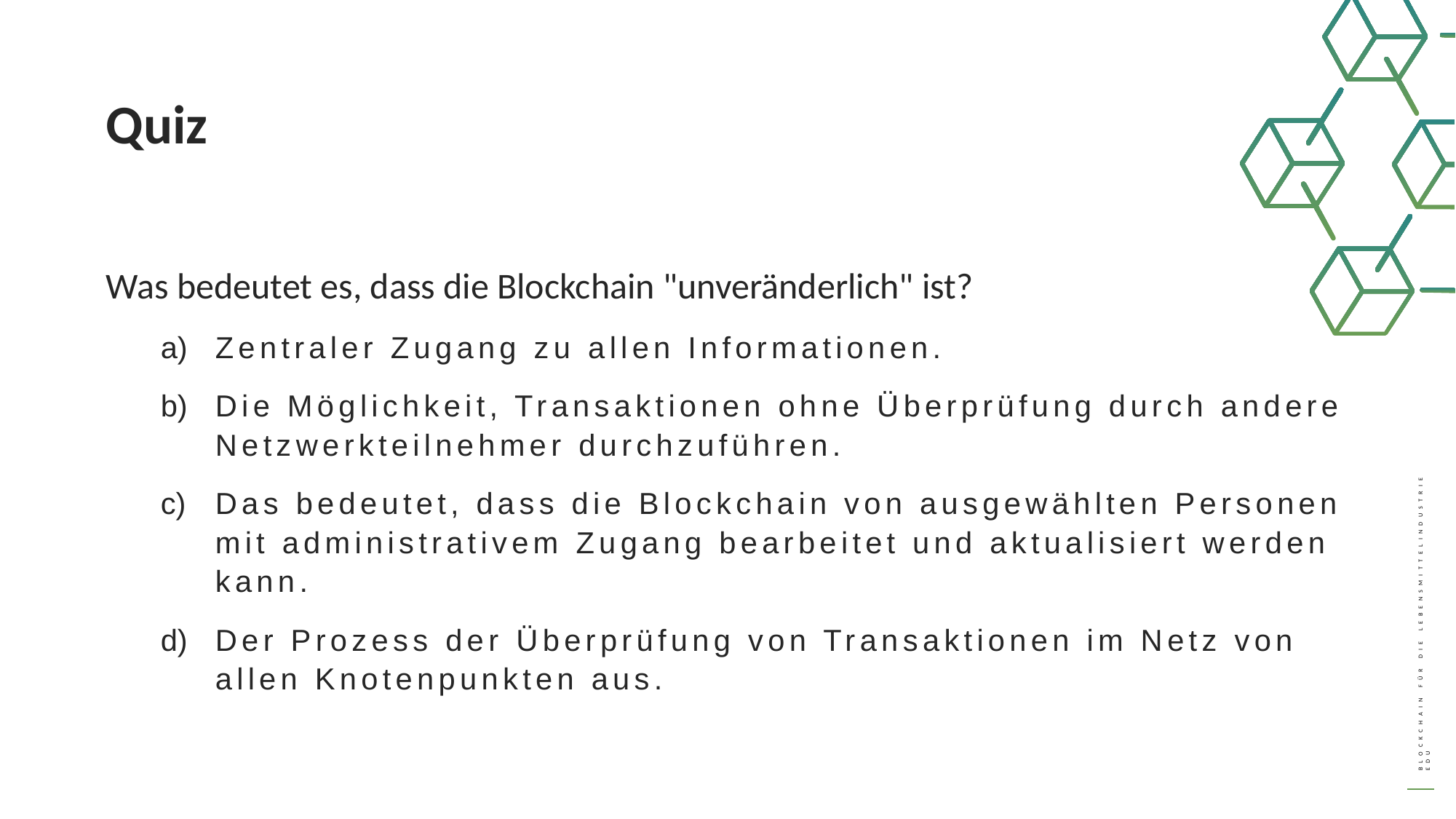

Quiz
Was bedeutet es, dass die Blockchain "unveränderlich" ist?
Zentraler Zugang zu allen Informationen.
Die Möglichkeit, Transaktionen ohne Überprüfung durch andere Netzwerkteilnehmer durchzuführen.
Das bedeutet, dass die Blockchain von ausgewählten Personen mit administrativem Zugang bearbeitet und aktualisiert werden kann.
Der Prozess der Überprüfung von Transaktionen im Netz von allen Knotenpunkten aus.